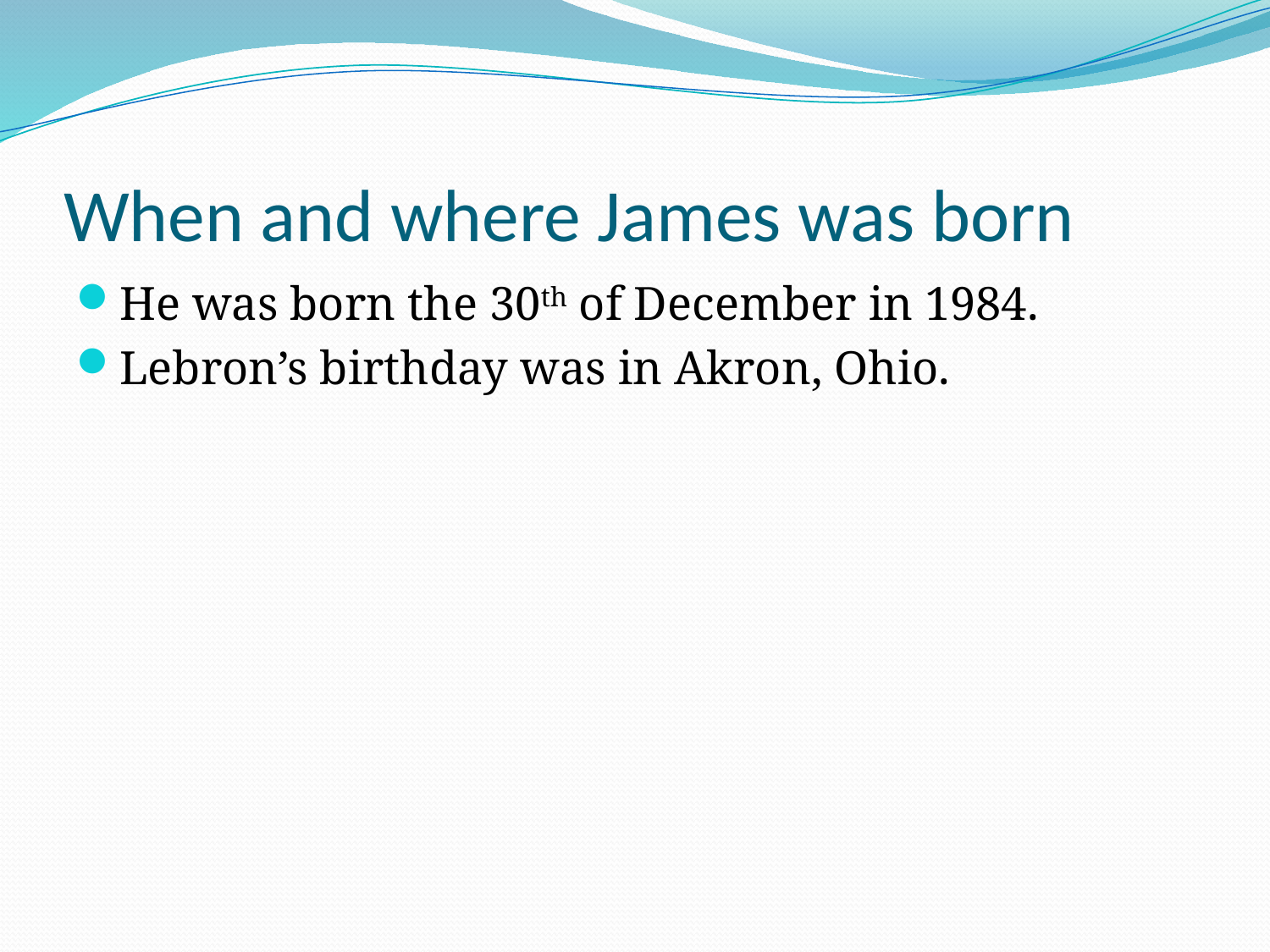

# When and where James was born
He was born the 30th of December in 1984.
Lebron’s birthday was in Akron, Ohio.